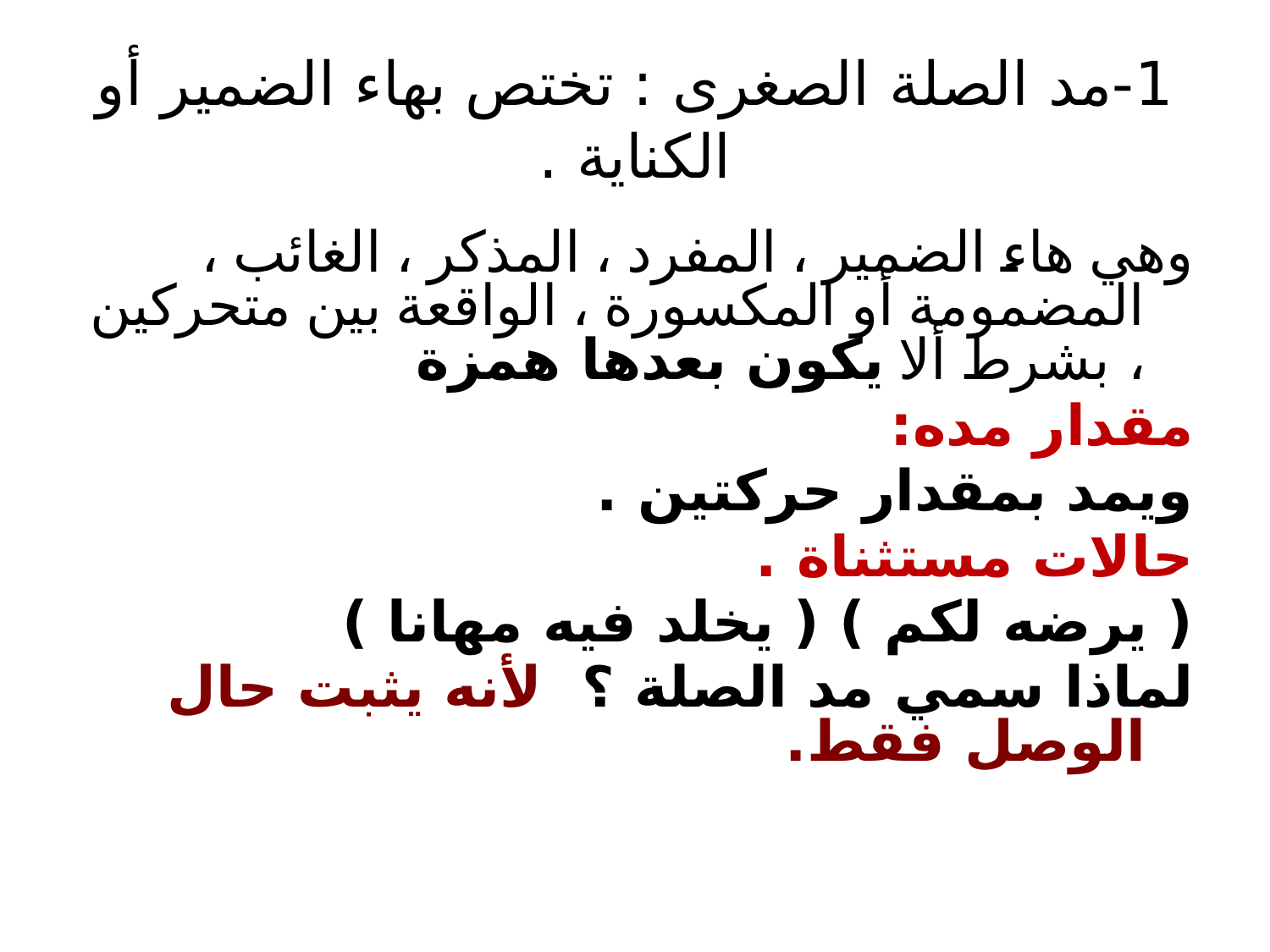

# 1-مد الصلة الصغرى : تختص بهاء الضمير أو الكناية .
وهي هاء الضمير ، المفرد ، المذكر ، الغائب ، المضمومة أو المكسورة ، الواقعة بين متحركين ، بشرط ألا يكون بعدها همزة
مقدار مده:
ويمد بمقدار حركتين .
حالات مستثناة .
( يرضه لكم ) ( يخلد فيه مهانا )
لماذا سمي مد الصلة ؟  لأنه يثبت حال الوصل فقط.